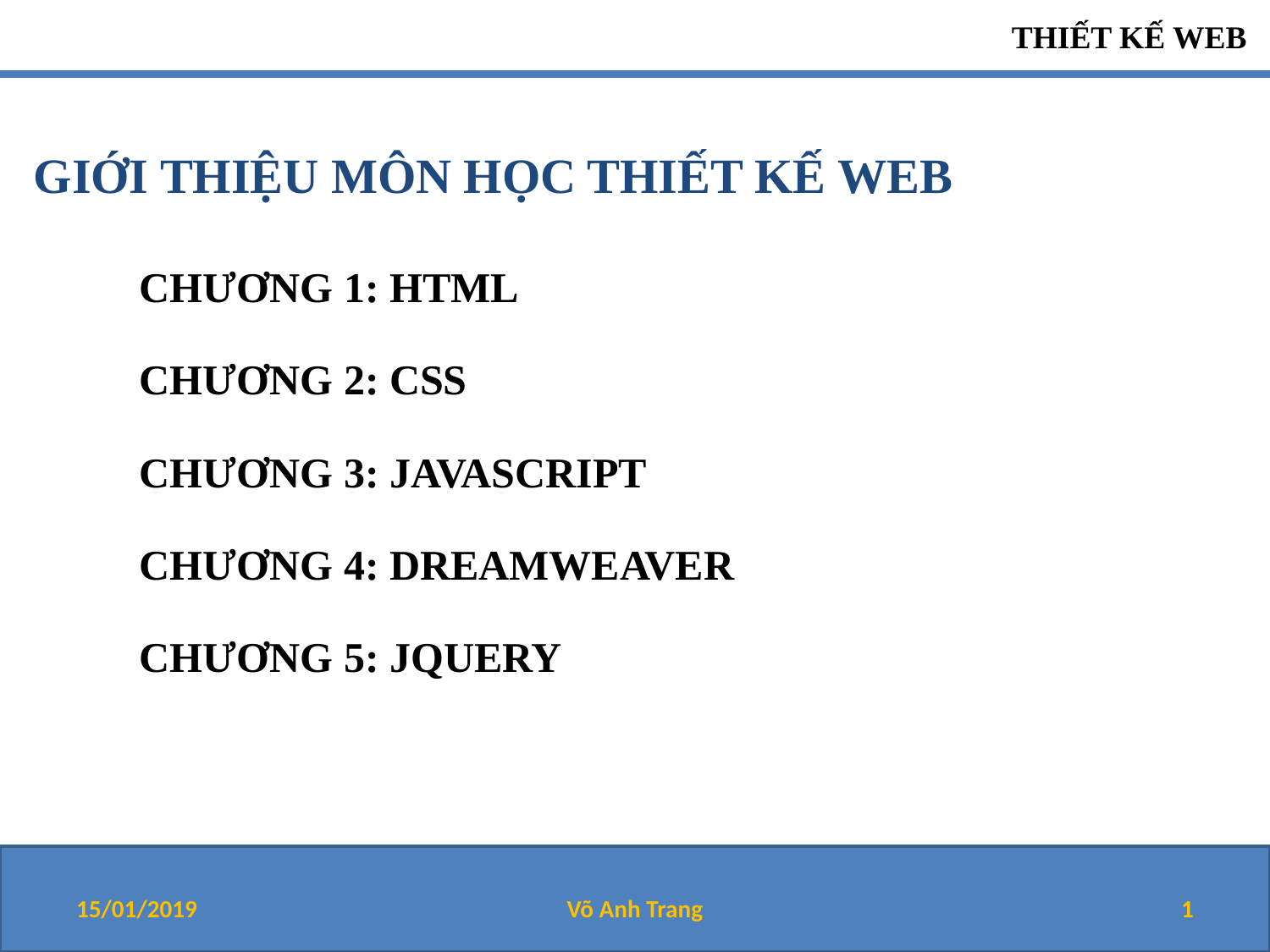

GIỚI THIỆU MÔN HỌC THIẾT KẾ WEB
CHƯƠNG 1: HTML
CHƯƠNG 2: CSS
CHƯƠNG 3: JAVASCRIPT
CHƯƠNG 4: DREAMWEAVER
CHƯƠNG 5: JQUERY
15/01/2019
Võ Anh Trang
1